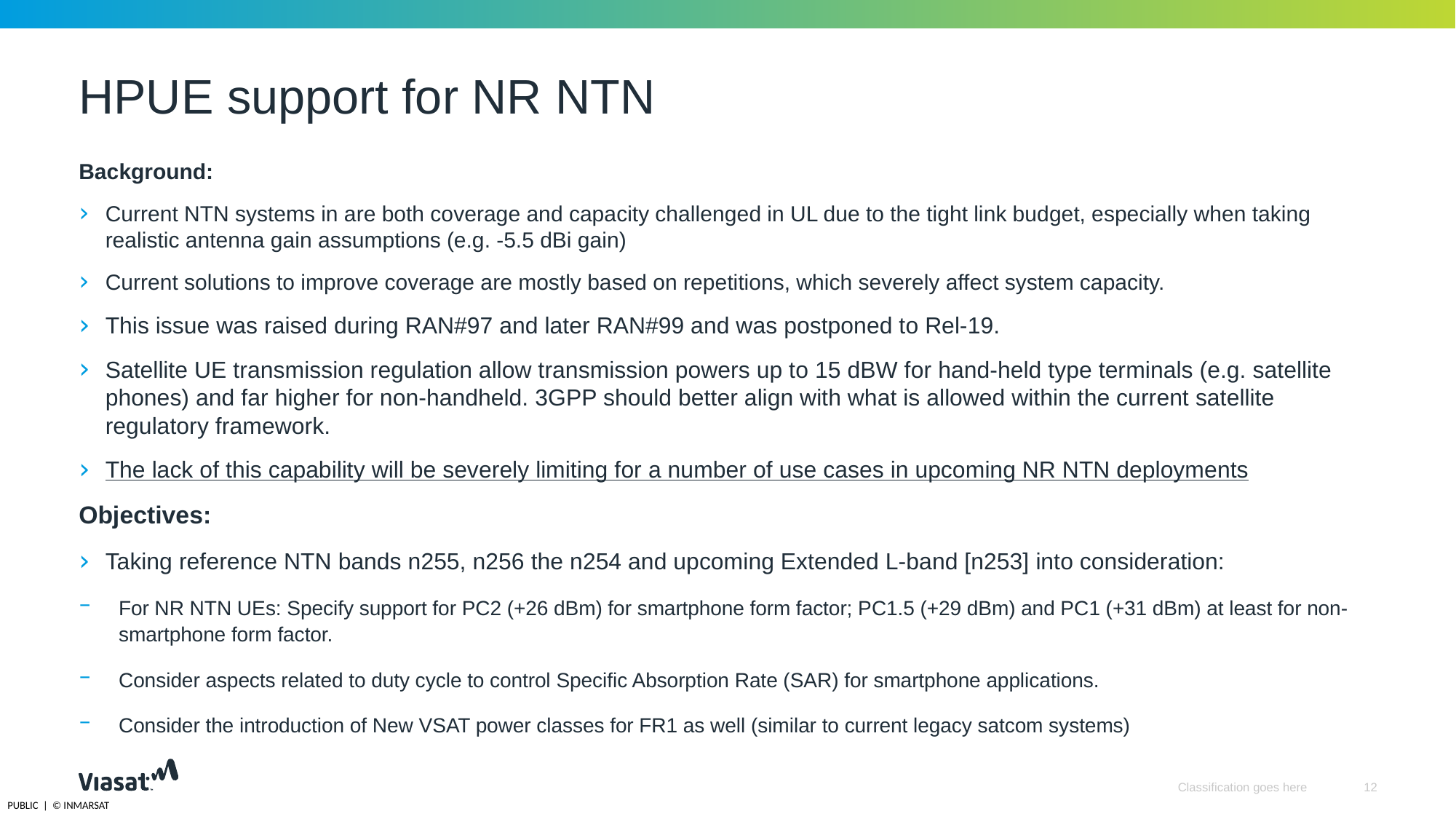

# HPUE support for NR NTN
Background:
Current NTN systems in are both coverage and capacity challenged in UL due to the tight link budget, especially when taking realistic antenna gain assumptions (e.g. -5.5 dBi gain)
Current solutions to improve coverage are mostly based on repetitions, which severely affect system capacity.
This issue was raised during RAN#97 and later RAN#99 and was postponed to Rel-19.
Satellite UE transmission regulation allow transmission powers up to 15 dBW for hand-held type terminals (e.g. satellite phones) and far higher for non-handheld. 3GPP should better align with what is allowed within the current satellite regulatory framework.
The lack of this capability will be severely limiting for a number of use cases in upcoming NR NTN deployments
Objectives:
Taking reference NTN bands n255, n256 the n254 and upcoming Extended L-band [n253] into consideration:
For NR NTN UEs: Specify support for PC2 (+26 dBm) for smartphone form factor; PC1.5 (+29 dBm) and PC1 (+31 dBm) at least for non-smartphone form factor.
Consider aspects related to duty cycle to control Specific Absorption Rate (SAR) for smartphone applications.
Consider the introduction of New VSAT power classes for FR1 as well (similar to current legacy satcom systems)
Classification goes here
12